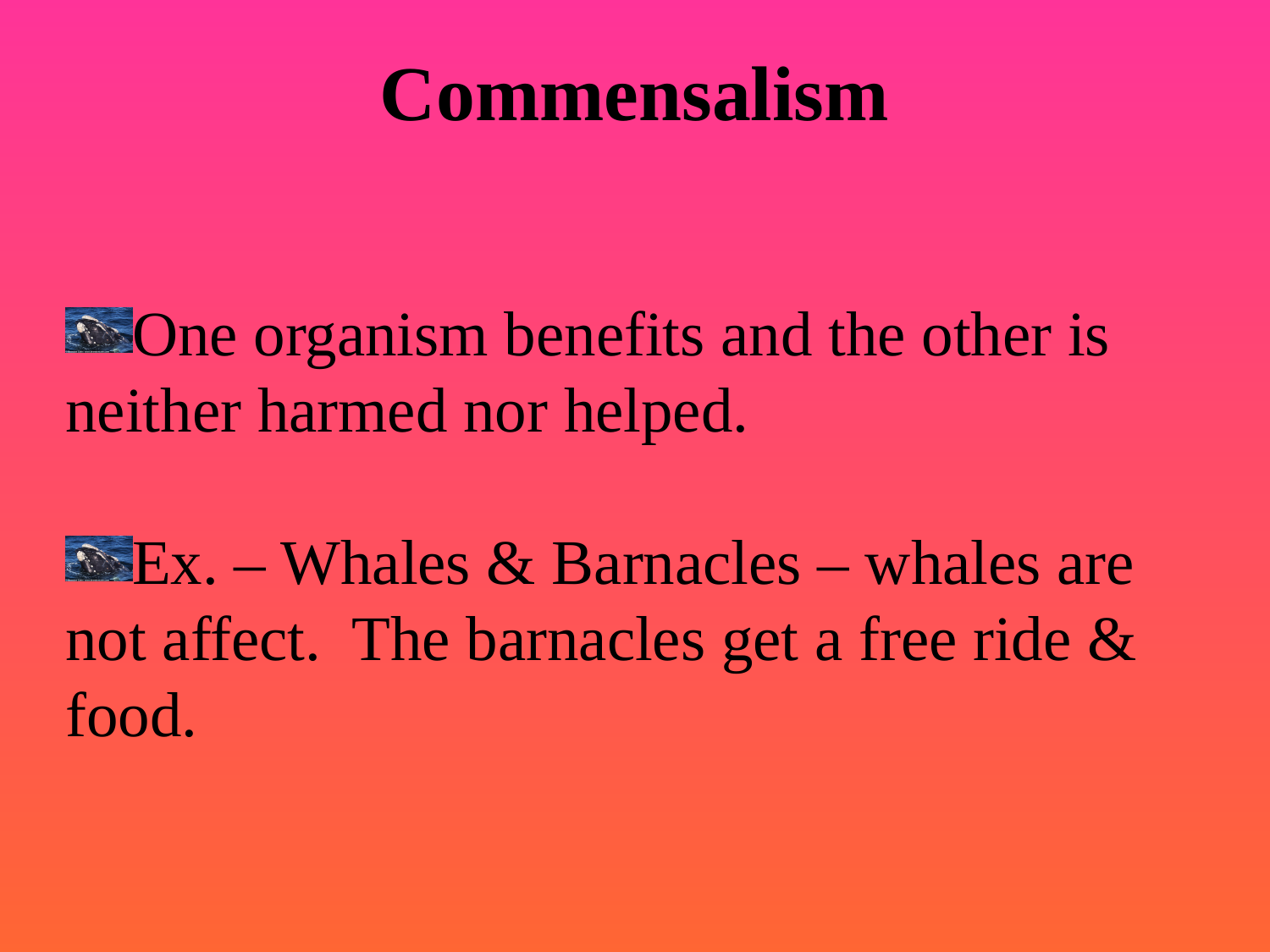

# Commensalism
One organism benefits and the other is neither harmed nor helped.

Ex. – Whales & Barnacles – whales are not affect.  The barnacles get a free ride & food.